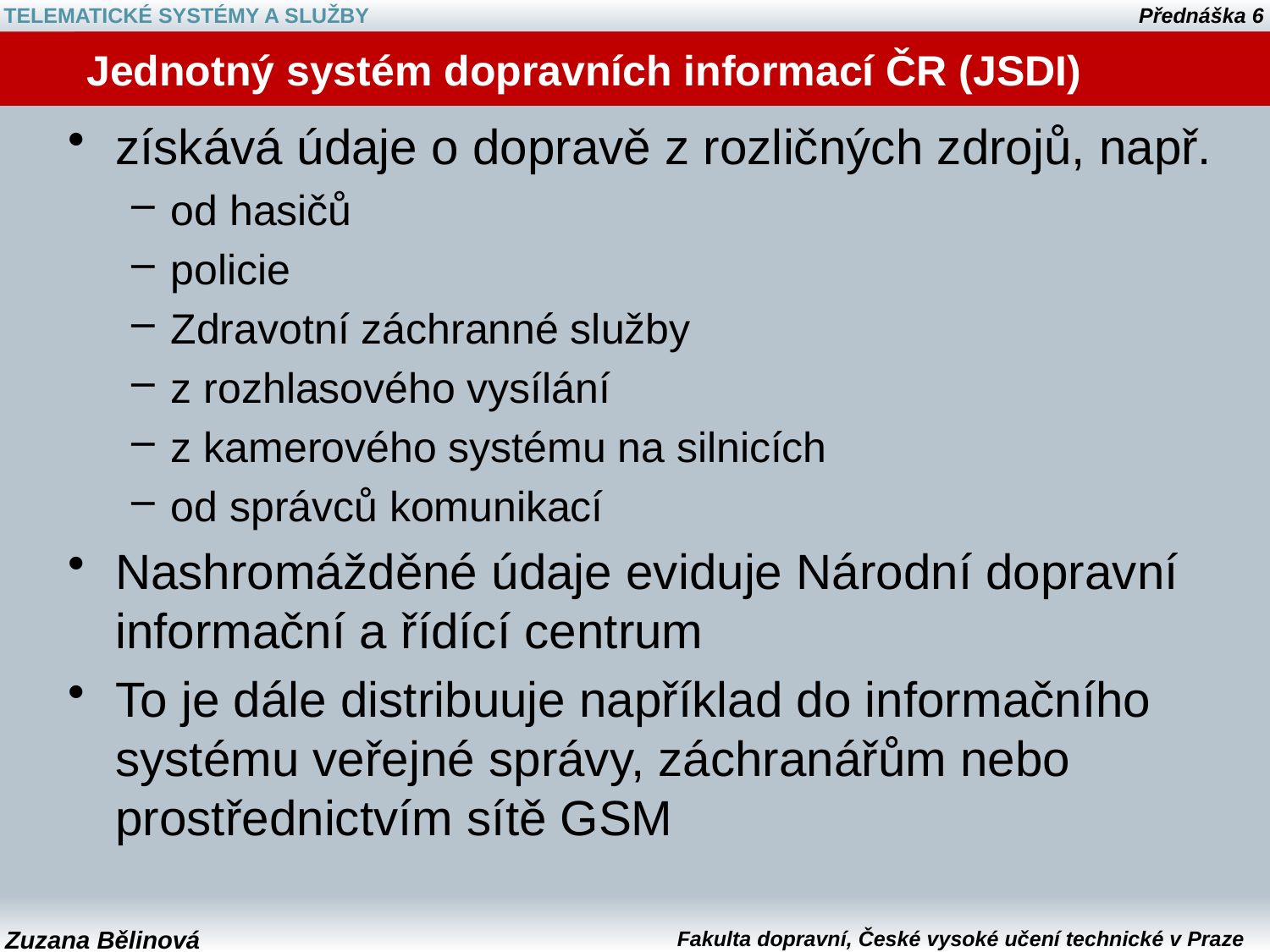

# Jednotný systém dopravních informací ČR (JSDI)
získává údaje o dopravě z rozličných zdrojů, např.
od hasičů
policie
Zdravotní záchranné služby
z rozhlasového vysílání
z kamerového systému na silnicích
od správců komunikací
Nashromážděné údaje eviduje Národní dopravní informační a řídící centrum
To je dále distribuuje například do informačního systému veřejné správy, záchranářům nebo prostřednictvím sítě GSM